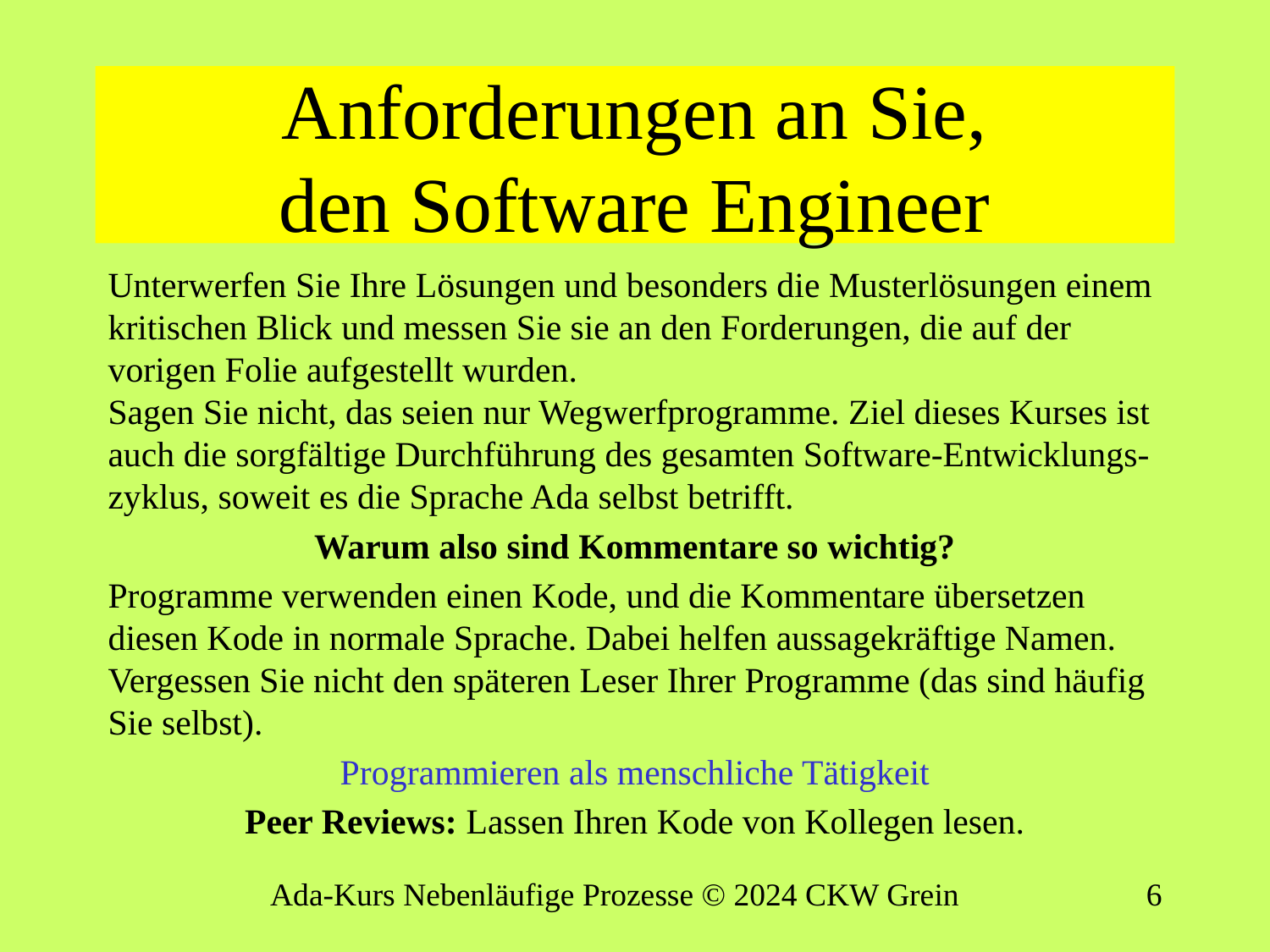

# Anforderungen an Sie, den Software Engineer
Unterwerfen Sie Ihre Lösungen und besonders die Musterlösungen einem kritischen Blick und messen Sie sie an den Forderungen, die auf der vorigen Folie aufgestellt wurden.
Sagen Sie nicht, das seien nur Wegwerfprogramme. Ziel dieses Kurses ist auch die sorgfältige Durchführung des gesamten Software-Entwicklungs-zyklus, soweit es die Sprache Ada selbst betrifft.
Warum also sind Kommentare so wichtig?
Programme verwenden einen Kode, und die Kommentare übersetzen diesen Kode in normale Sprache. Dabei helfen aussagekräftige Namen. Vergessen Sie nicht den späteren Leser Ihrer Programme (das sind häufig Sie selbst).
Programmieren als menschliche Tätigkeit
Peer Reviews: Lassen Ihren Kode von Kollegen lesen.
Ada-Kurs Nebenläufige Prozesse © 2024 CKW Grein
6